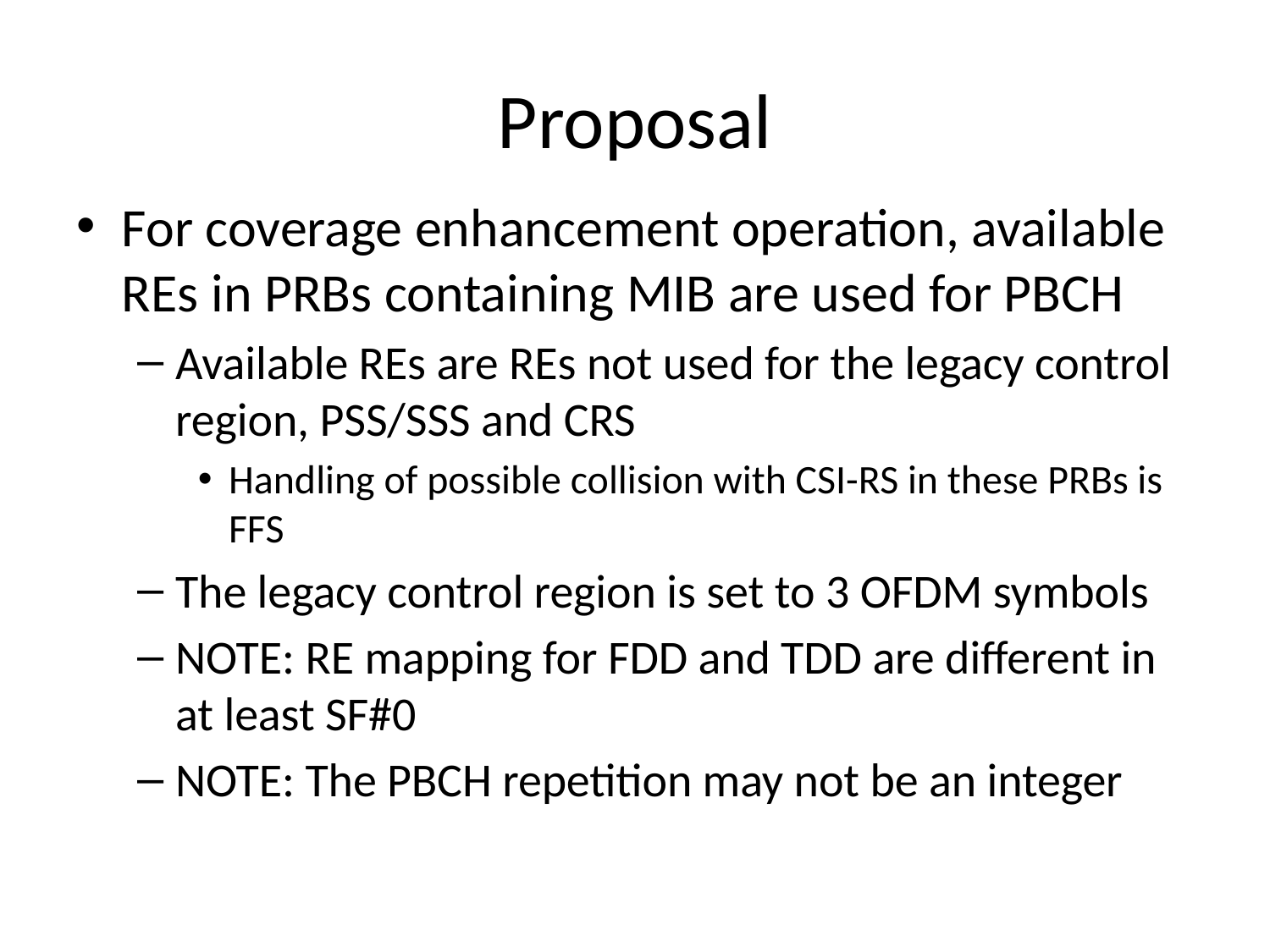

# Proposal
For coverage enhancement operation, available REs in PRBs containing MIB are used for PBCH
Available REs are REs not used for the legacy control region, PSS/SSS and CRS
Handling of possible collision with CSI-RS in these PRBs is FFS
The legacy control region is set to 3 OFDM symbols
NOTE: RE mapping for FDD and TDD are different in at least SF#0
NOTE: The PBCH repetition may not be an integer